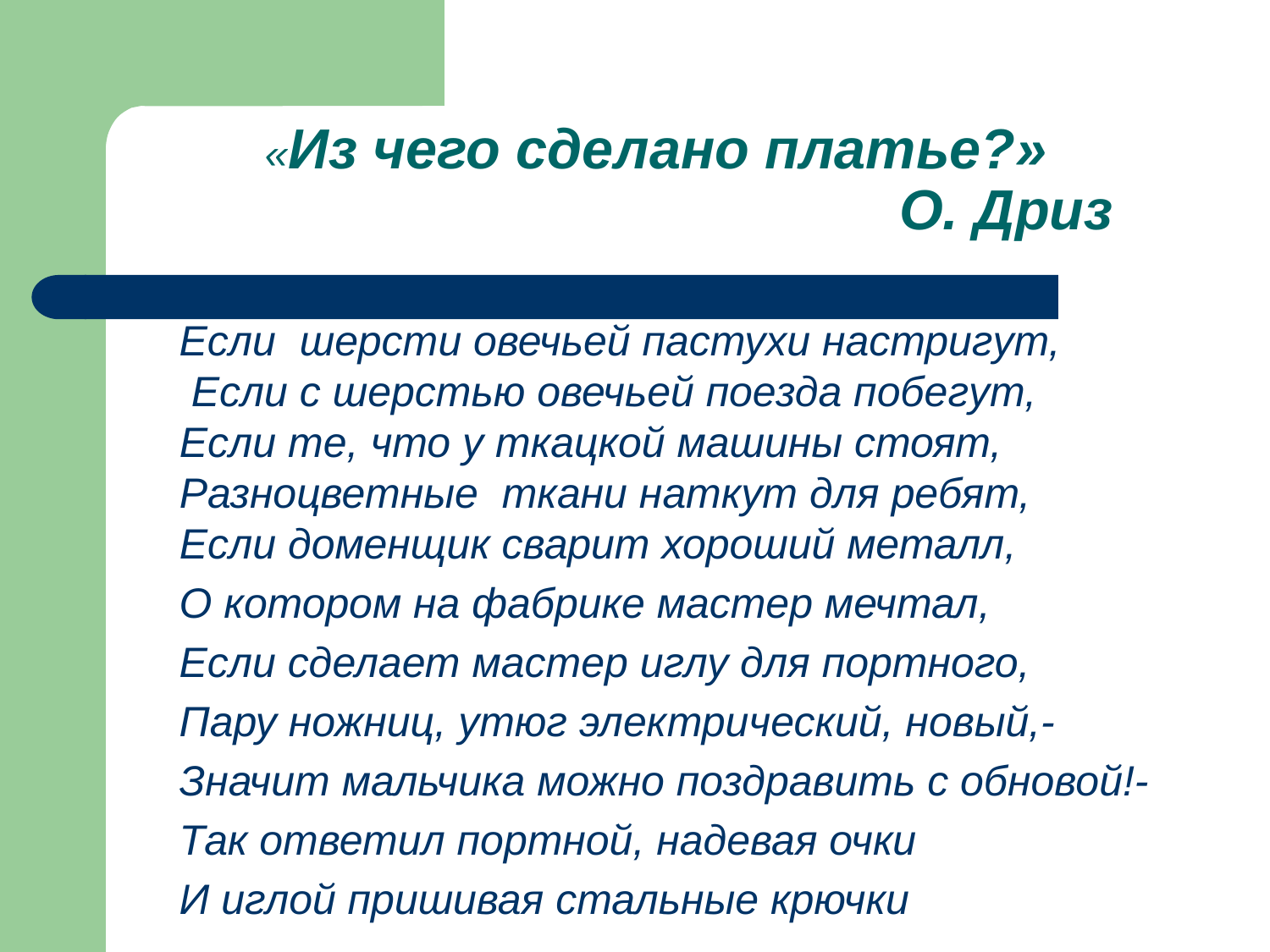

# «Из чего сделано платье?» О. Дриз
    Если  шерсти овечьей пастухи настригут,
 Если с шерстью овечьей поезда побегут,
Если те, что у ткацкой машины стоят,
Разноцветные  ткани наткут для ребят,
Если доменщик сварит хороший металл,
    О котором на фабрике мастер мечтал,
    Если сделает мастер иглу для портного,
    Пару ножниц, утюг электрический, новый,-
    Значит мальчика можно поздравить с обновой!-
    Так ответил портной, надевая очки
    И иглой пришивая стальные крючки